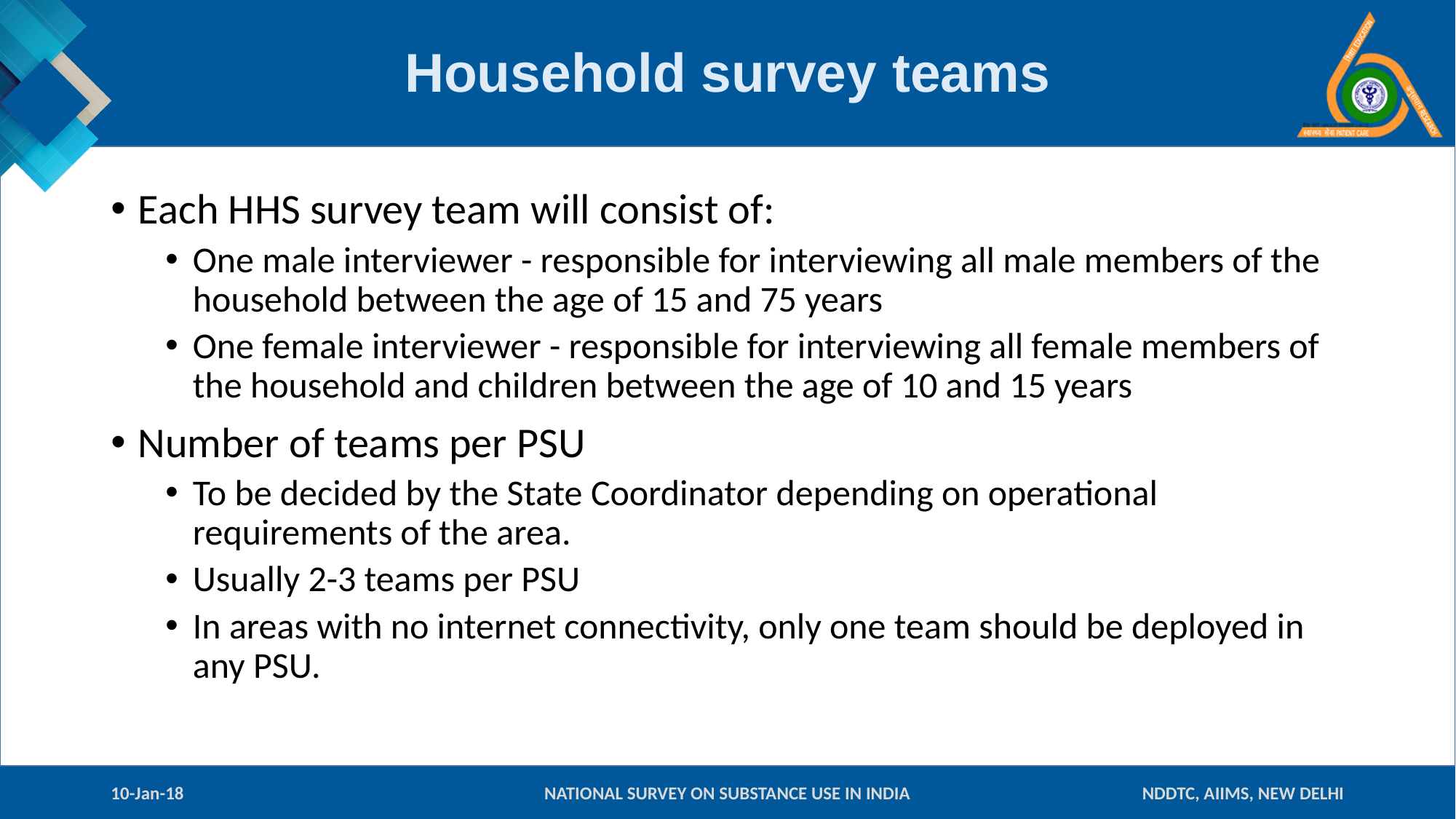

# Household survey teams
Each HHS survey team will consist of:
One male interviewer - responsible for interviewing all male members of the household between the age of 15 and 75 years
One female interviewer - responsible for interviewing all female members of the household and children between the age of 10 and 15 years
Number of teams per PSU
To be decided by the State Coordinator depending on operational requirements of the area.
Usually 2-3 teams per PSU
In areas with no internet connectivity, only one team should be deployed in any PSU.
10-Jan-18
NATIONAL SURVEY ON SUBSTANCE USE IN INDIA
NDDTC, AIIMS, NEW DELHI